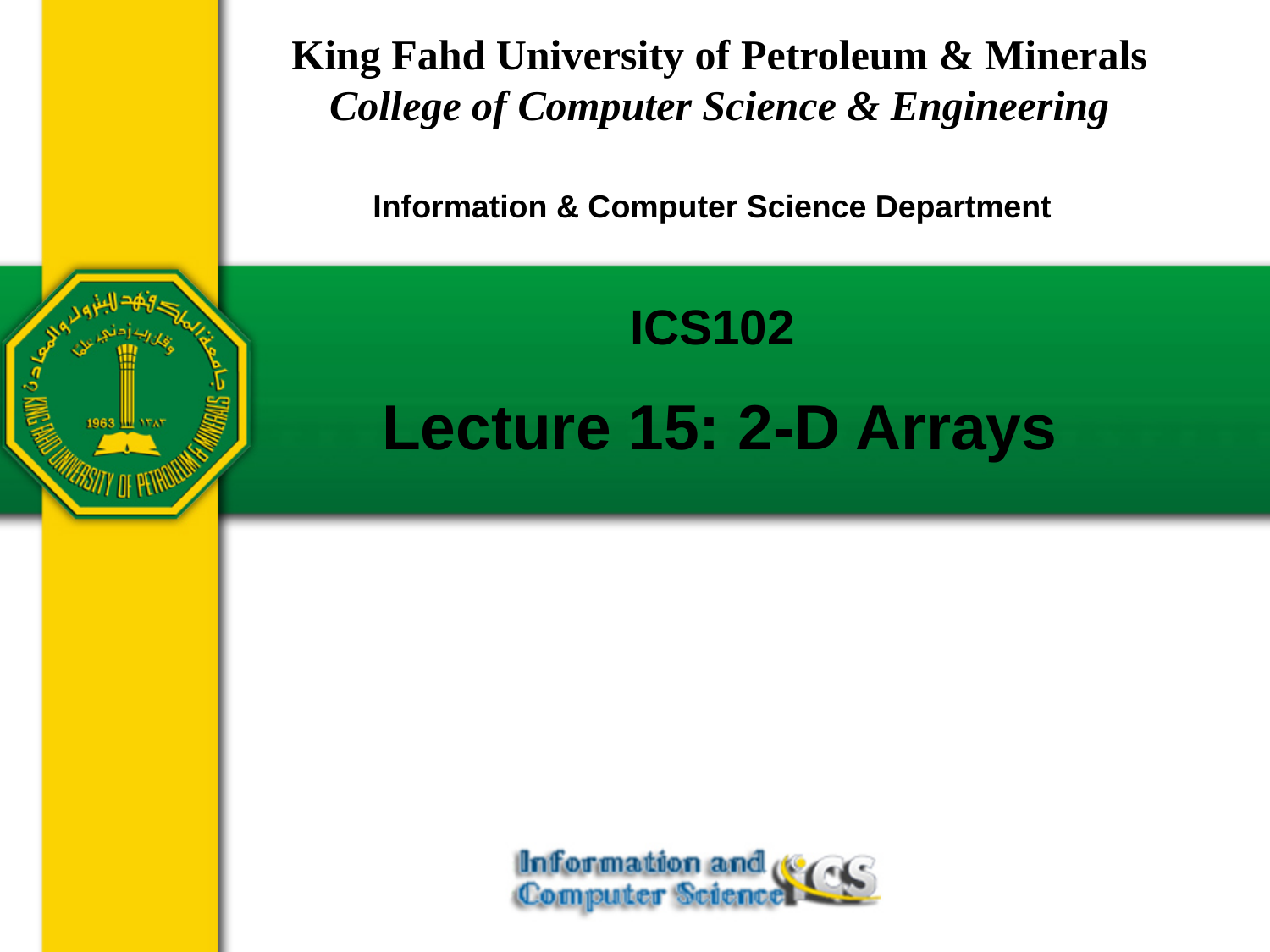

King Fahd University of Petroleum & Minerals
College of Computer Science & Engineering
Information & Computer Science Department
ICS102
Lecture 15: 2-D Arrays

August 5, 2018